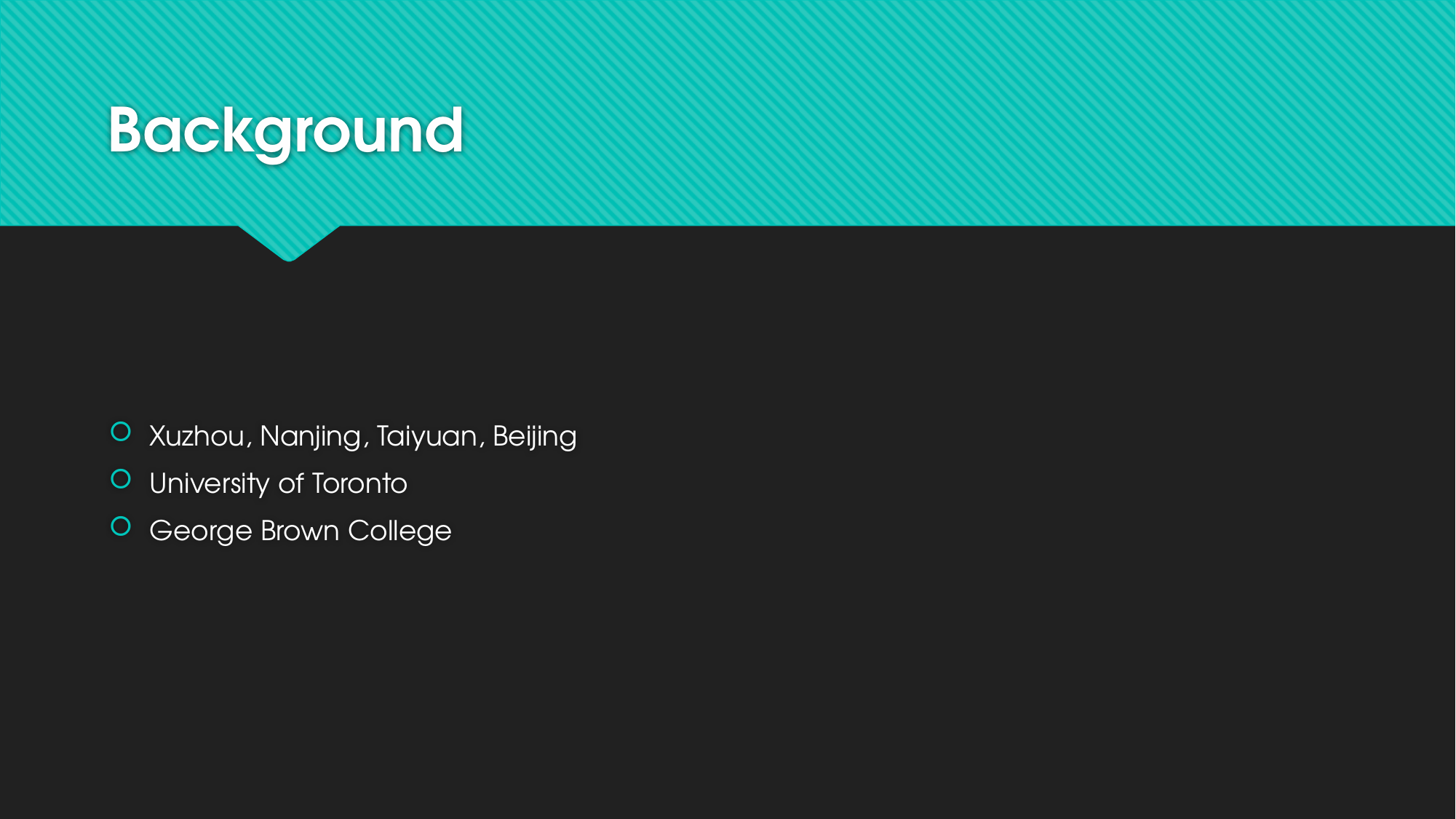

# Background
Xuzhou, Nanjing, Taiyuan, Beijing
University of Toronto
George Brown College